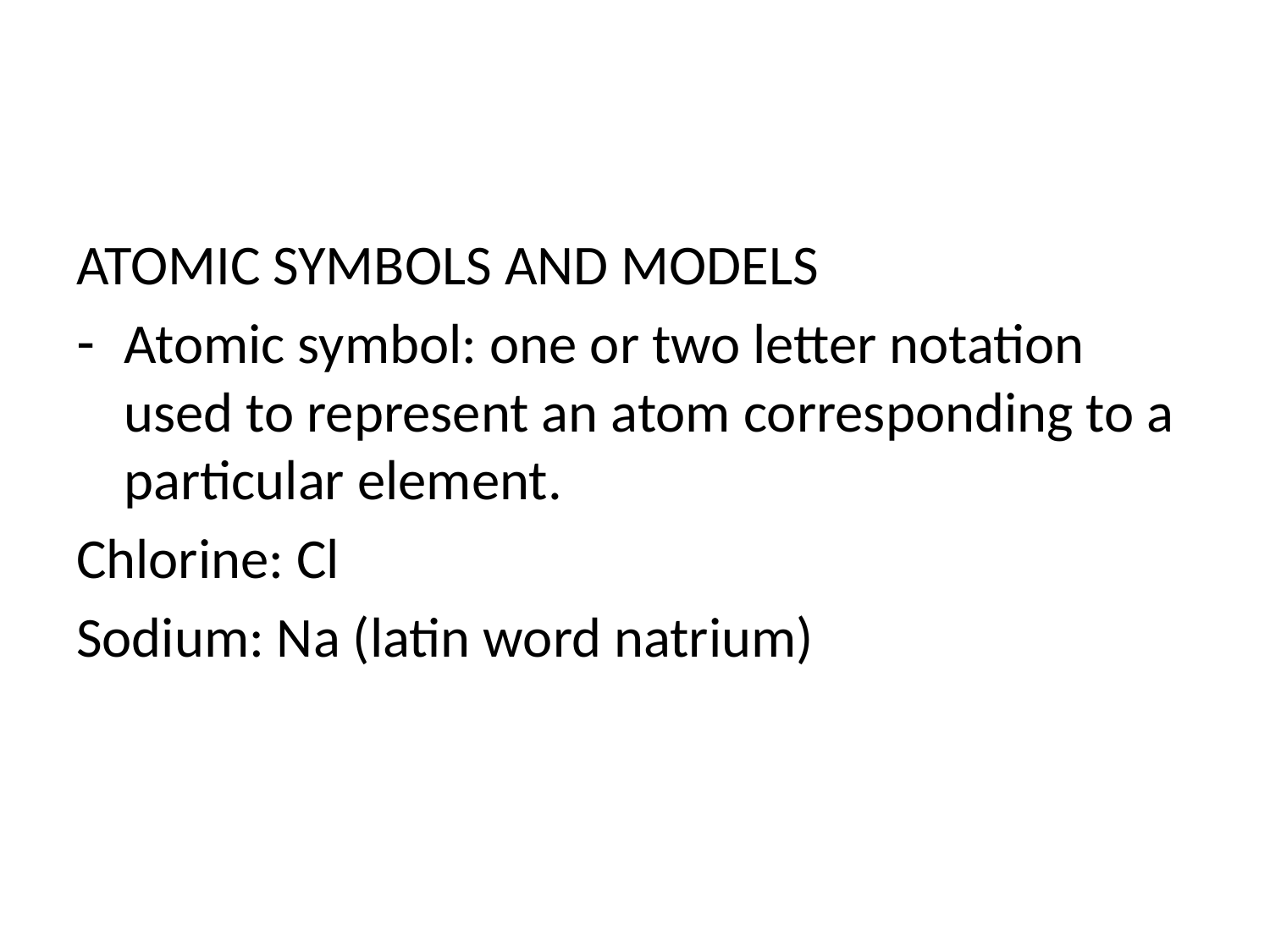

#
ATOMIC SYMBOLS AND MODELS
Atomic symbol: one or two letter notation used to represent an atom corresponding to a particular element.
Chlorine: Cl
Sodium: Na (latin word natrium)